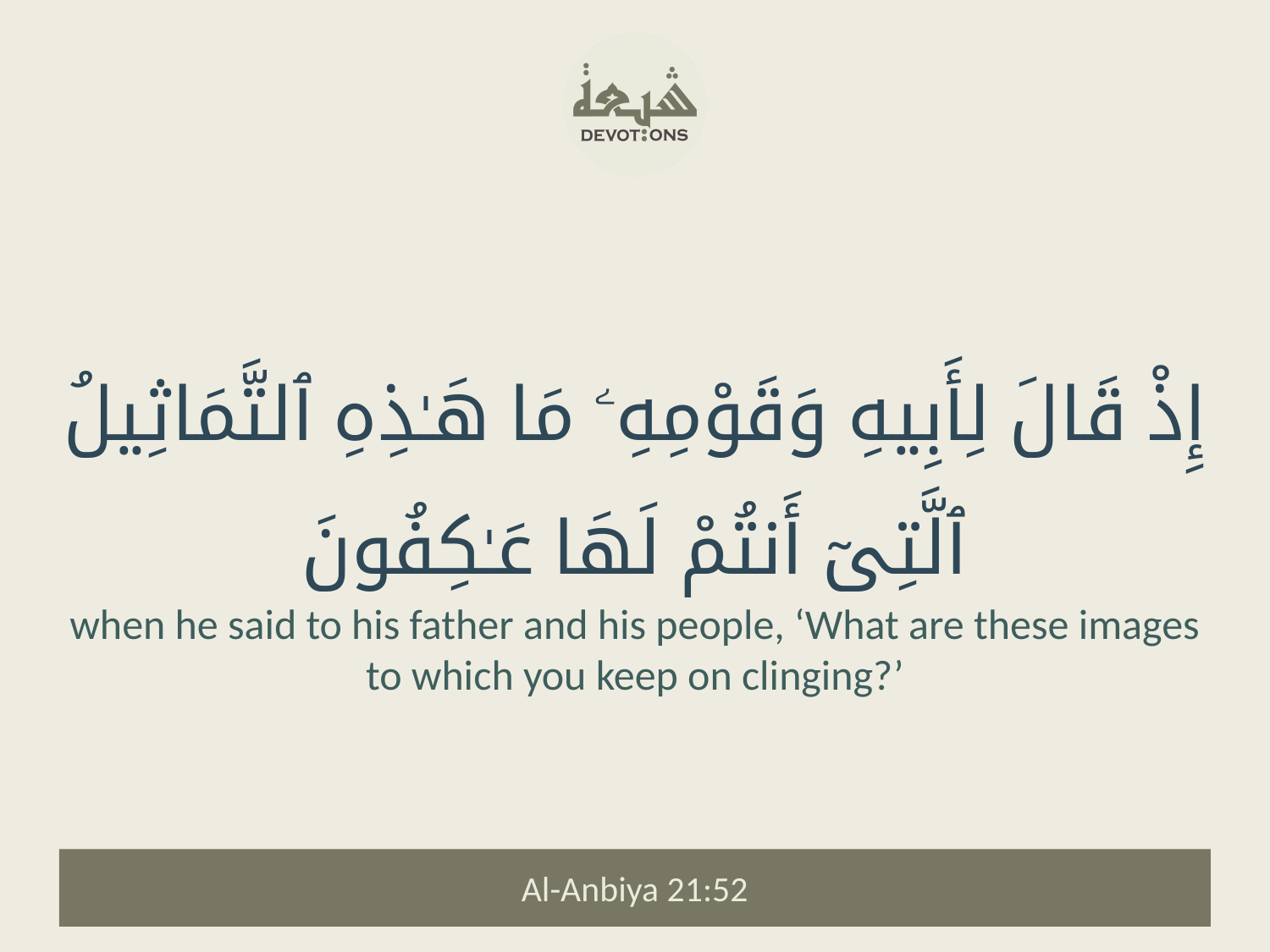

إِذْ قَالَ لِأَبِيهِ وَقَوْمِهِۦ مَا هَـٰذِهِ ٱلتَّمَاثِيلُ ٱلَّتِىٓ أَنتُمْ لَهَا عَـٰكِفُونَ
when he said to his father and his people, ‘What are these images to which you keep on clinging?’
Al-Anbiya 21:52